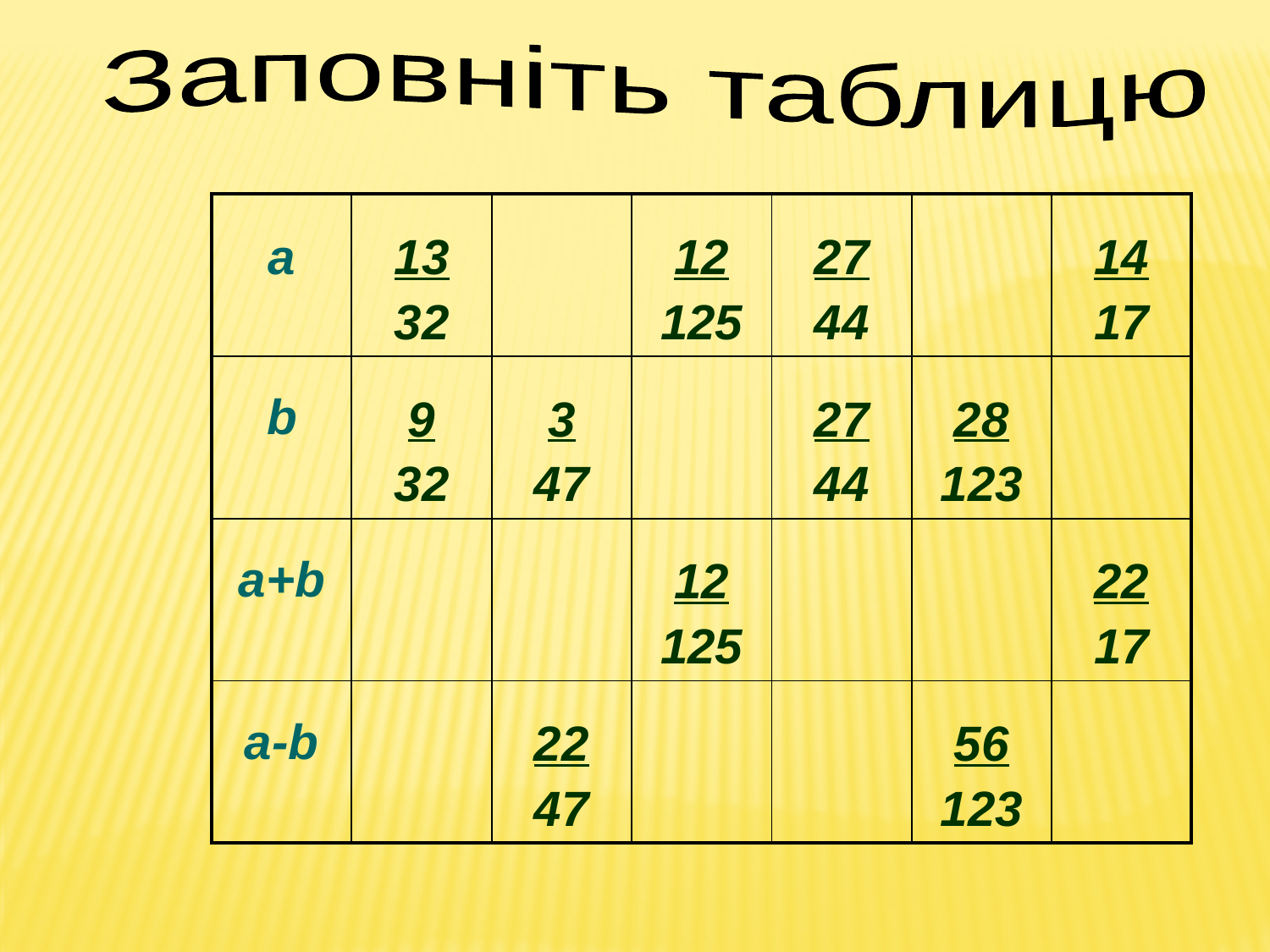

Заповніть таблицю
| а | 13 32 |  | 12 125 | 27 44 |  | 14 17 |
| --- | --- | --- | --- | --- | --- | --- |
| b | 9 32 | 3 47 |  | 27 44 | 28 123 |  |
| a+b |  |  | 12 125 |  |  | 22 17 |
| a-b |  | 22 47 |  |  | 56 123 |  |